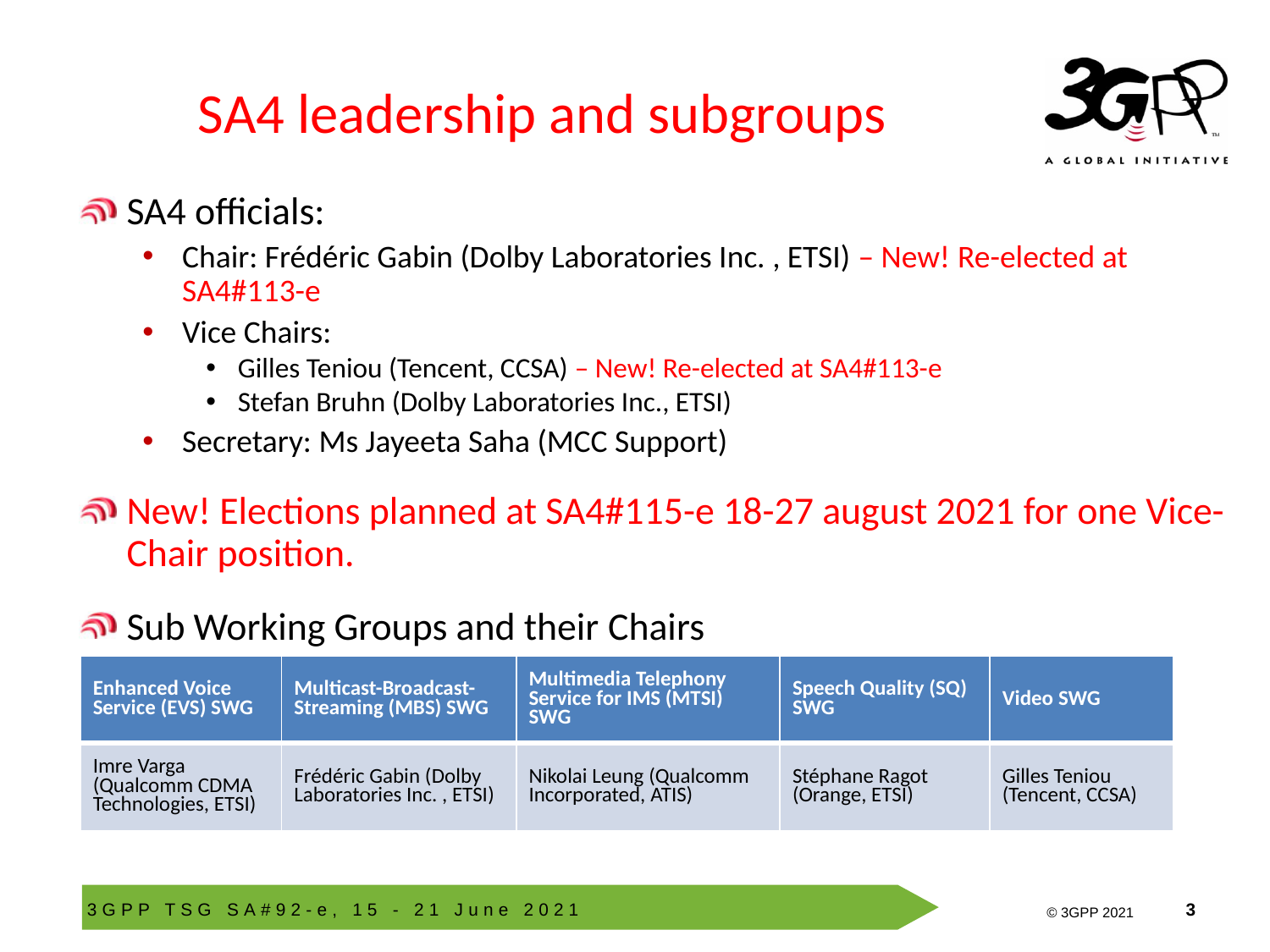

# SA4 leadership and subgroups
SA4 officials:
Chair: Frédéric Gabin (Dolby Laboratories Inc. , ETSI) – New! Re-elected at SA4#113-e
Vice Chairs:
Gilles Teniou (Tencent, CCSA) – New! Re-elected at SA4#113-e
Stefan Bruhn (Dolby Laboratories Inc., ETSI)
Secretary: Ms Jayeeta Saha (MCC Support)
New! Elections planned at SA4#115-e 18-27 august 2021 for one Vice-Chair position.
Sub Working Groups and their Chairs
| Enhanced Voice Service (EVS) SWG | Multicast-Broadcast-Streaming (MBS) SWG | Multimedia Telephony Service for IMS (MTSI) SWG | Speech Quality (SQ) SWG | Video SWG |
| --- | --- | --- | --- | --- |
| Imre Varga (Qualcomm CDMA Technologies, ETSI) | Frédéric Gabin (Dolby Laboratories Inc. , ETSI) | Nikolai Leung (Qualcomm Incorporated, ATIS) | Stéphane Ragot (Orange, ETSI) | Gilles Teniou (Tencent, CCSA) |